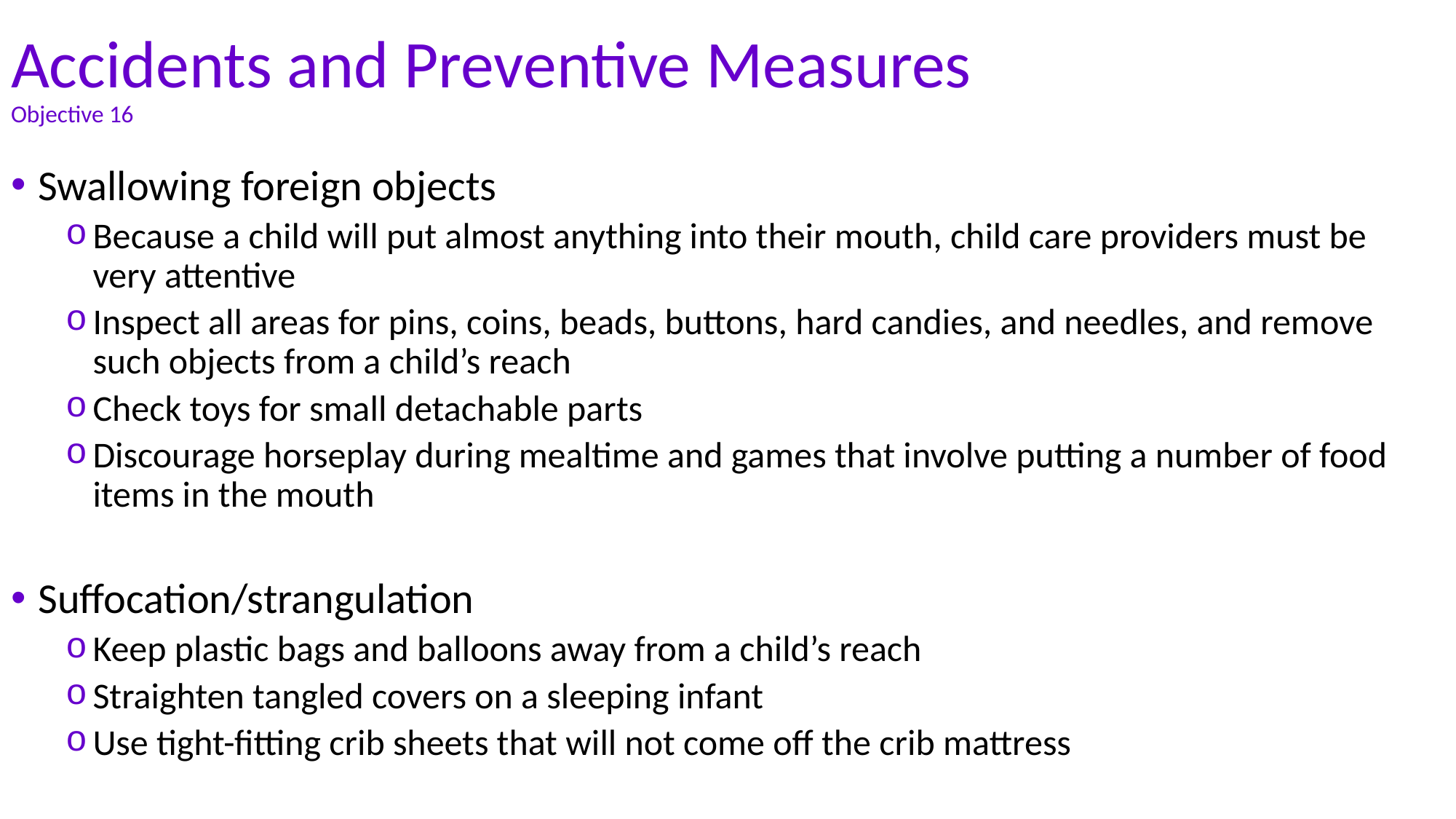

# Accidents and Preventive Measures Objective 16
Swallowing foreign objects
Because a child will put almost anything into their mouth, child care providers must be very attentive
Inspect all areas for pins, coins, beads, buttons, hard candies, and needles, and remove such objects from a child’s reach
Check toys for small detachable parts
Discourage horseplay during mealtime and games that involve putting a number of food items in the mouth

Suffocation/strangulation
Keep plastic bags and balloons away from a child’s reach
Straighten tangled covers on a sleeping infant
Use tight-fitting crib sheets that will not come off the crib mattress